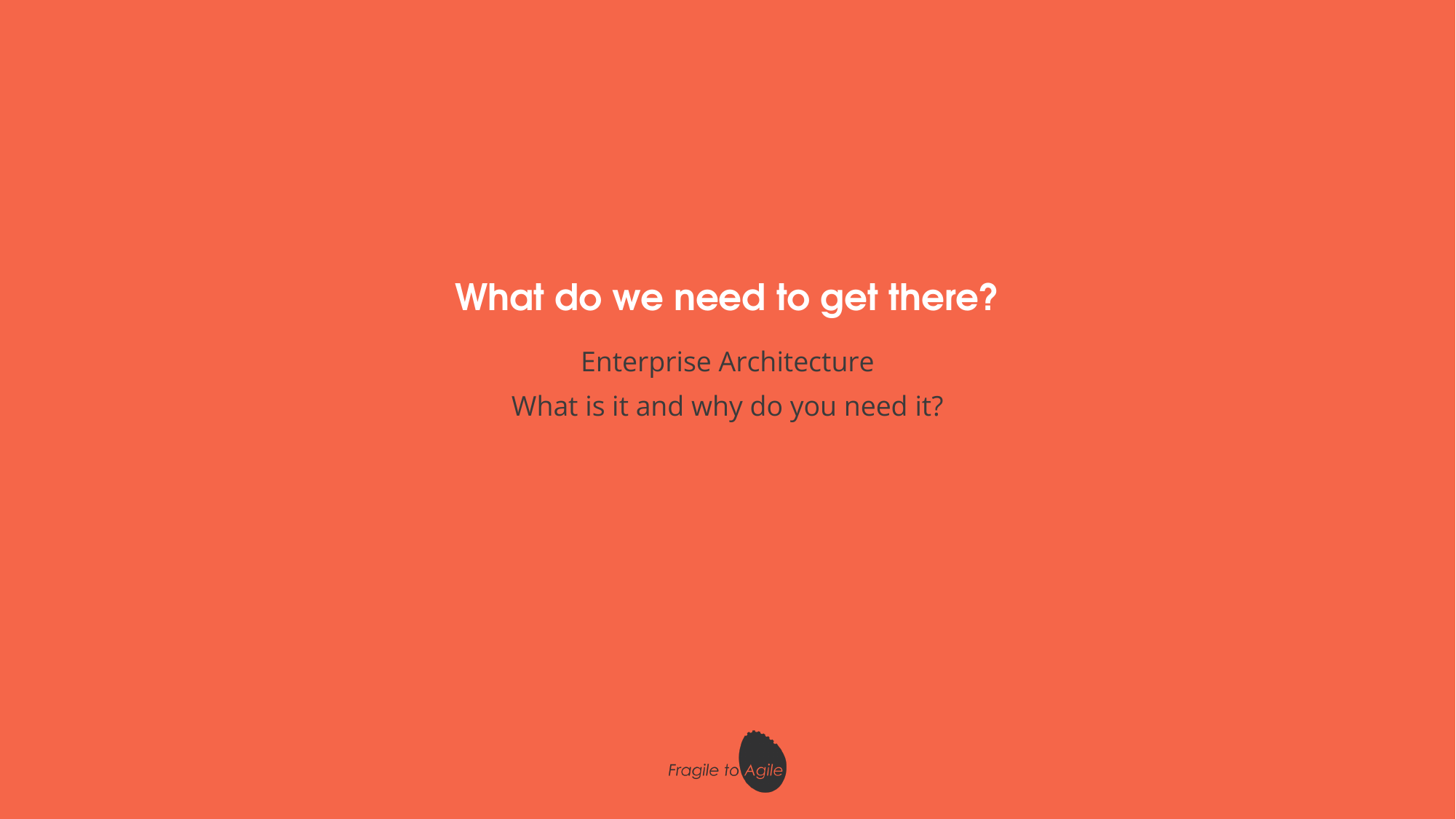

# What do we need to get there?
Enterprise Architecture
What is it and why do you need it?